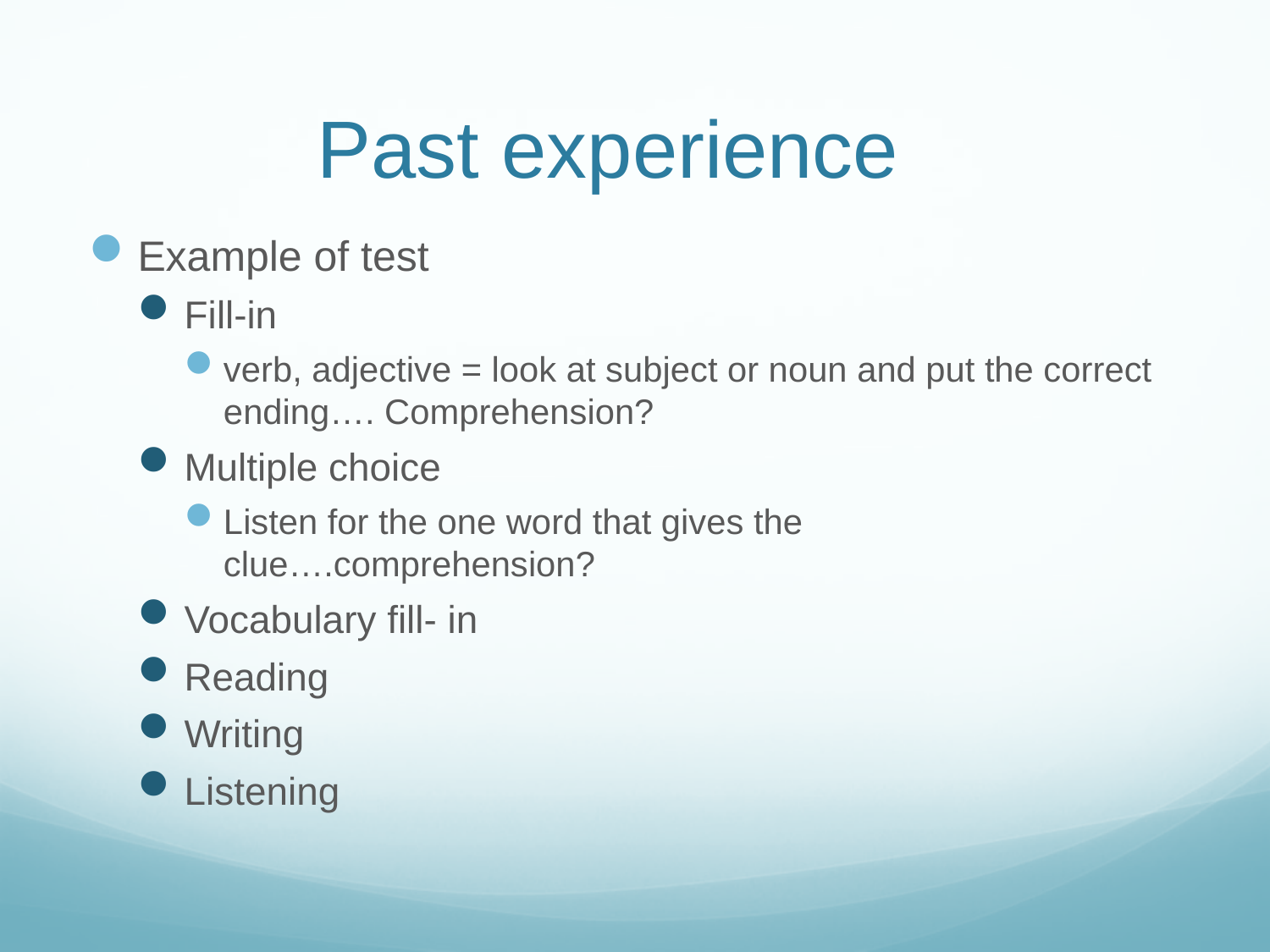

# Past experience
Example of test
Fill-in
verb, adjective = look at subject or noun and put the correct ending…. Comprehension?
Multiple choice
Listen for the one word that gives the clue….comprehension?
Vocabulary fill- in
Reading
Writing
Listening